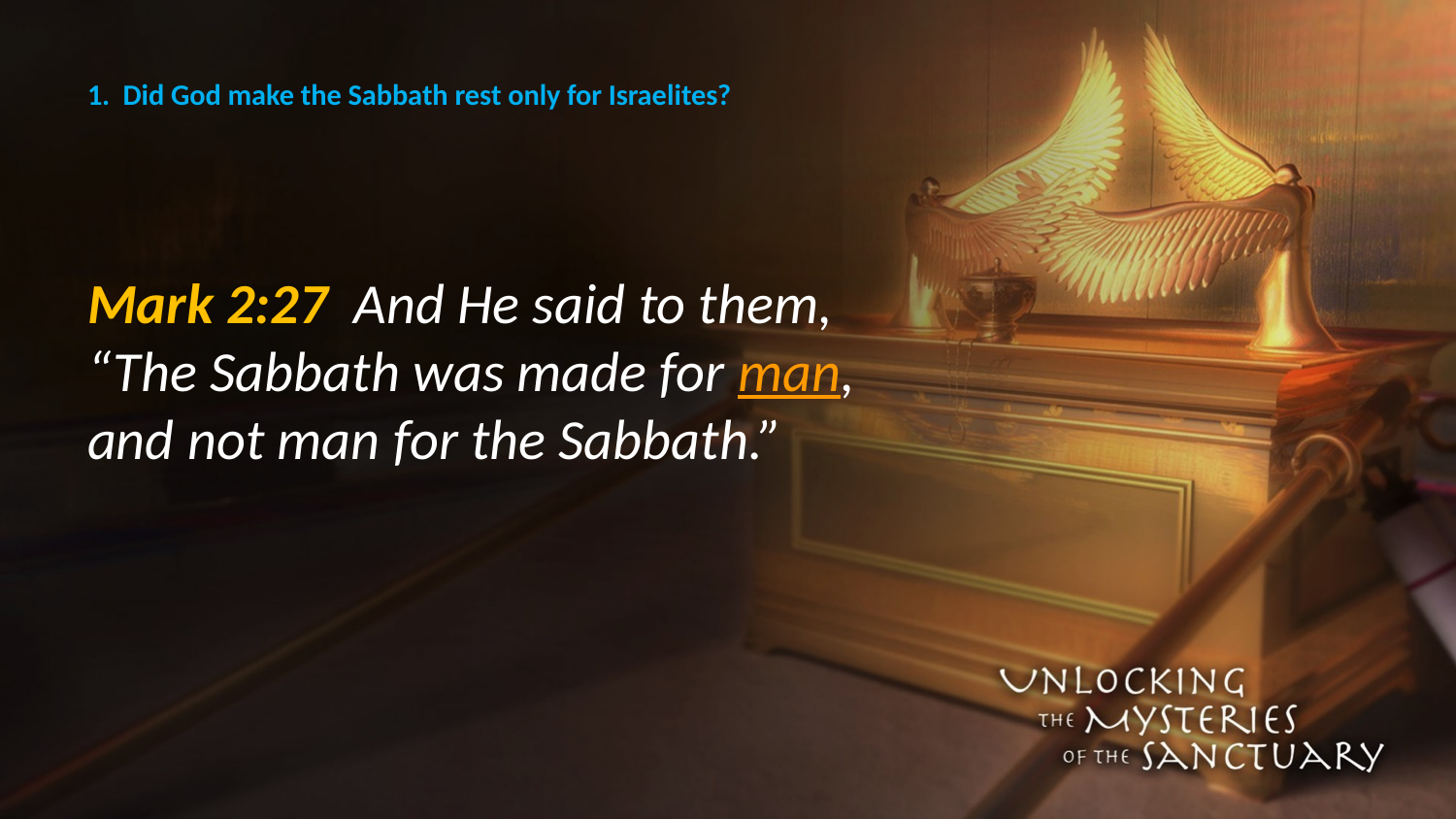

# 1.  Did God make the Sabbath rest only for Israelites?

Mark 2:27  And He said to them, “The Sabbath was made for man, and not man for the Sabbath.”